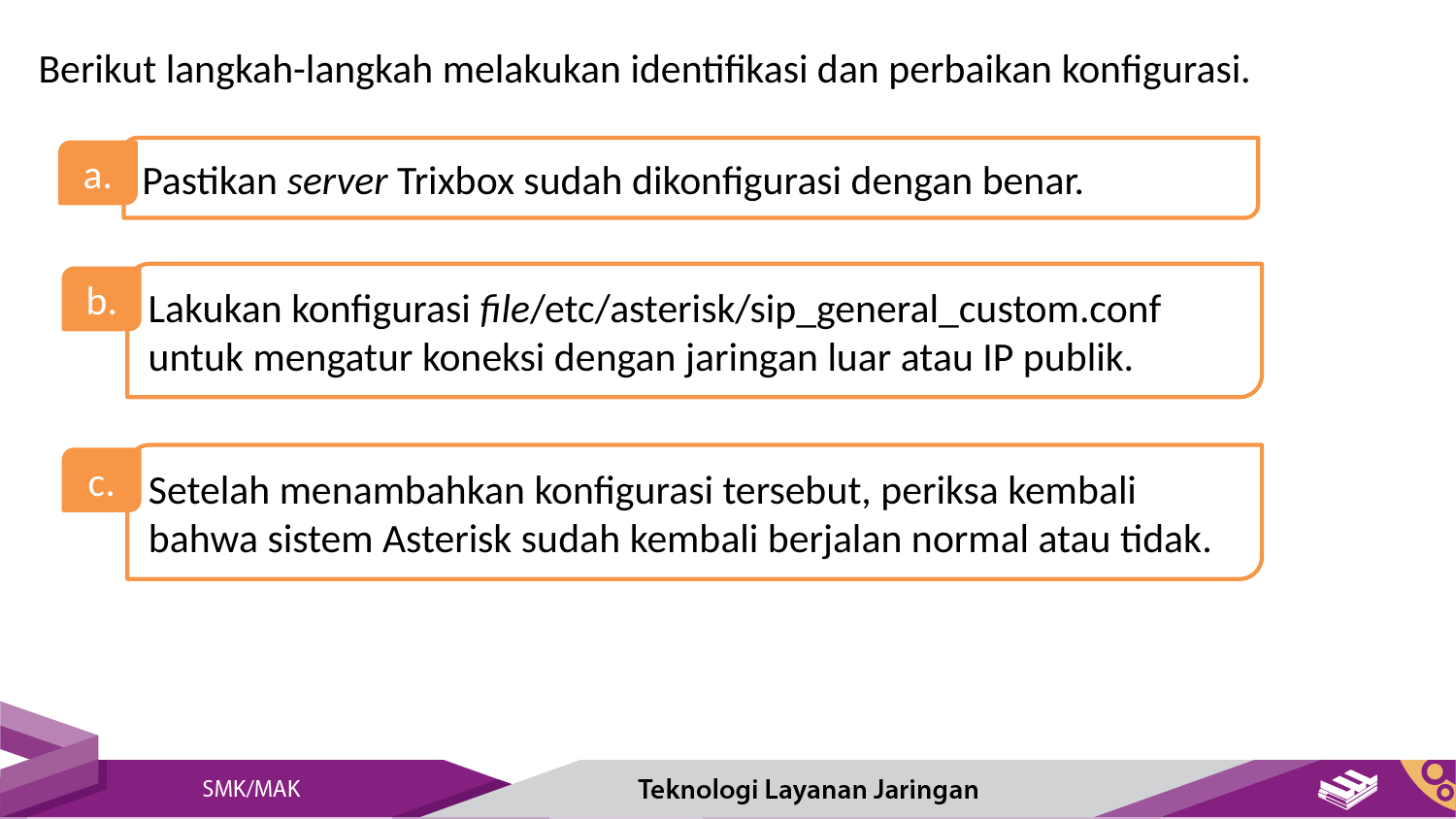

Berikut langkah-langkah melakukan identifikasi dan perbaikan konfigurasi.
Pastikan server Trixbox sudah dikonfigurasi dengan benar.
a.
Lakukan konfigurasi file/etc/asterisk/sip_general_custom.conf untuk mengatur koneksi dengan jaringan luar atau IP publik.
b.
Setelah menambahkan konfigurasi tersebut, periksa kembali bahwa sistem Asterisk sudah kembali berjalan normal atau tidak.
c.